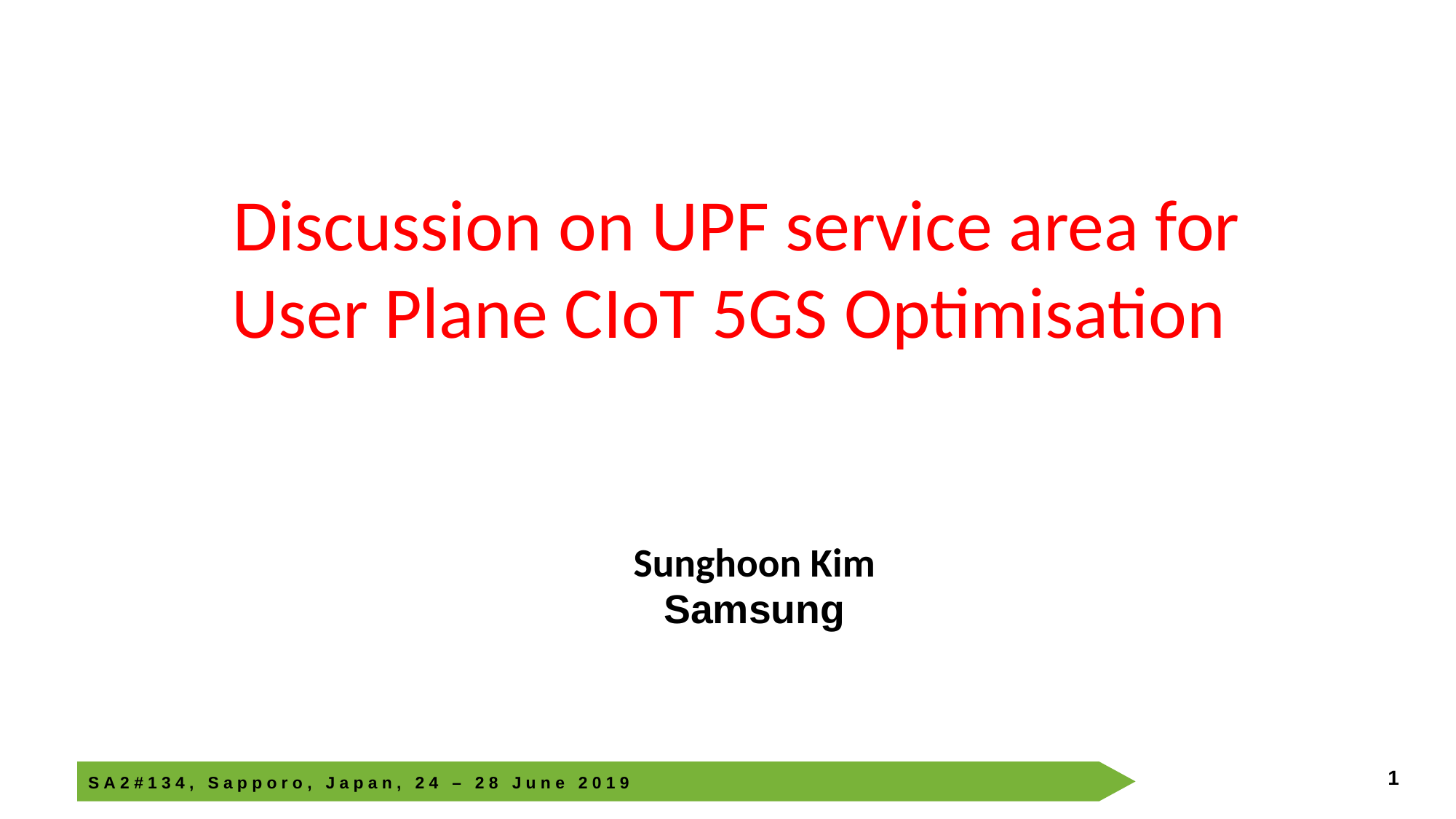

# Discussion on UPF service area for User Plane CIoT 5GS Optimisation
Sunghoon Kim
Samsung